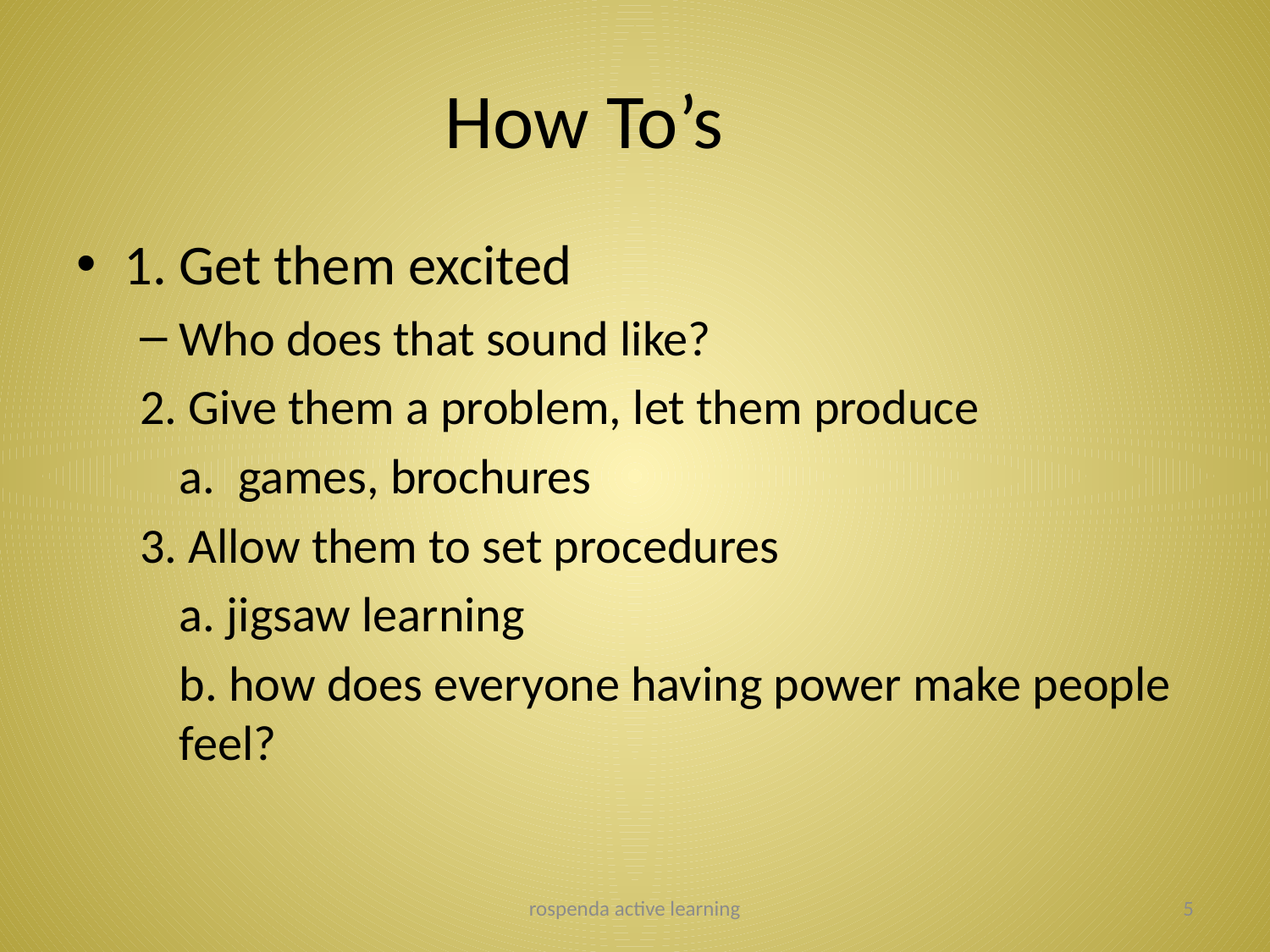

# How To’s
1. Get them excited
Who does that sound like?
2. Give them a problem, let them produce
	a.  games, brochures
3. Allow them to set procedures
	a. jigsaw learning
	b. how does everyone having power make people feel?
rospenda active learning
5